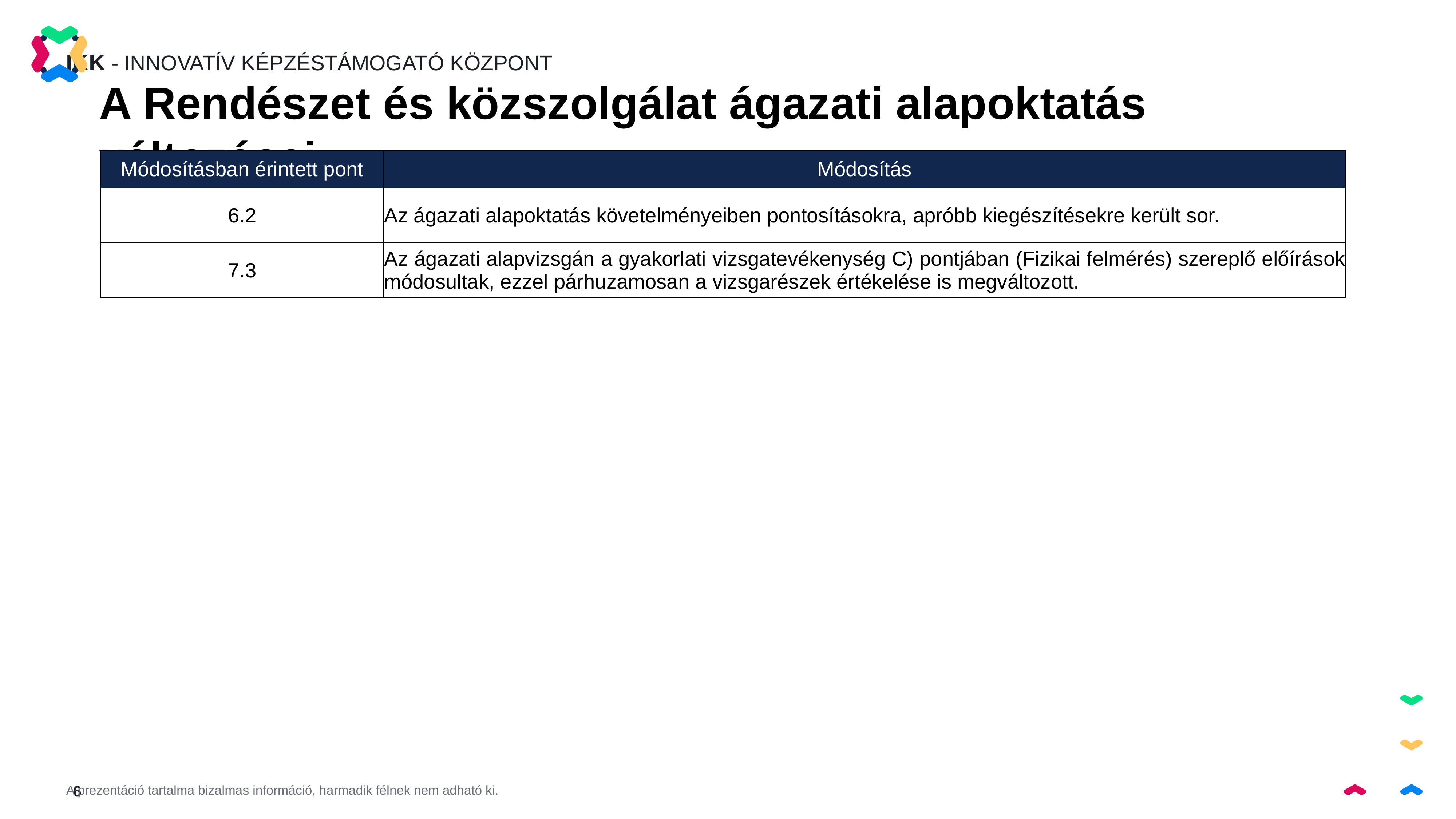

A Rendészet és közszolgálat ágazati alapoktatás változásai

| Módosításban érintett pont | Módosítás |
| --- | --- |
| 6.2 | Az ágazati alapoktatás követelményeiben pontosításokra, apróbb kiegészítésekre került sor. |
| 7.3 | Az ágazati alapvizsgán a gyakorlati vizsgatevékenység C) pontjában (Fizikai felmérés) szereplő előírások módosultak, ezzel párhuzamosan a vizsgarészek értékelése is megváltozott. |